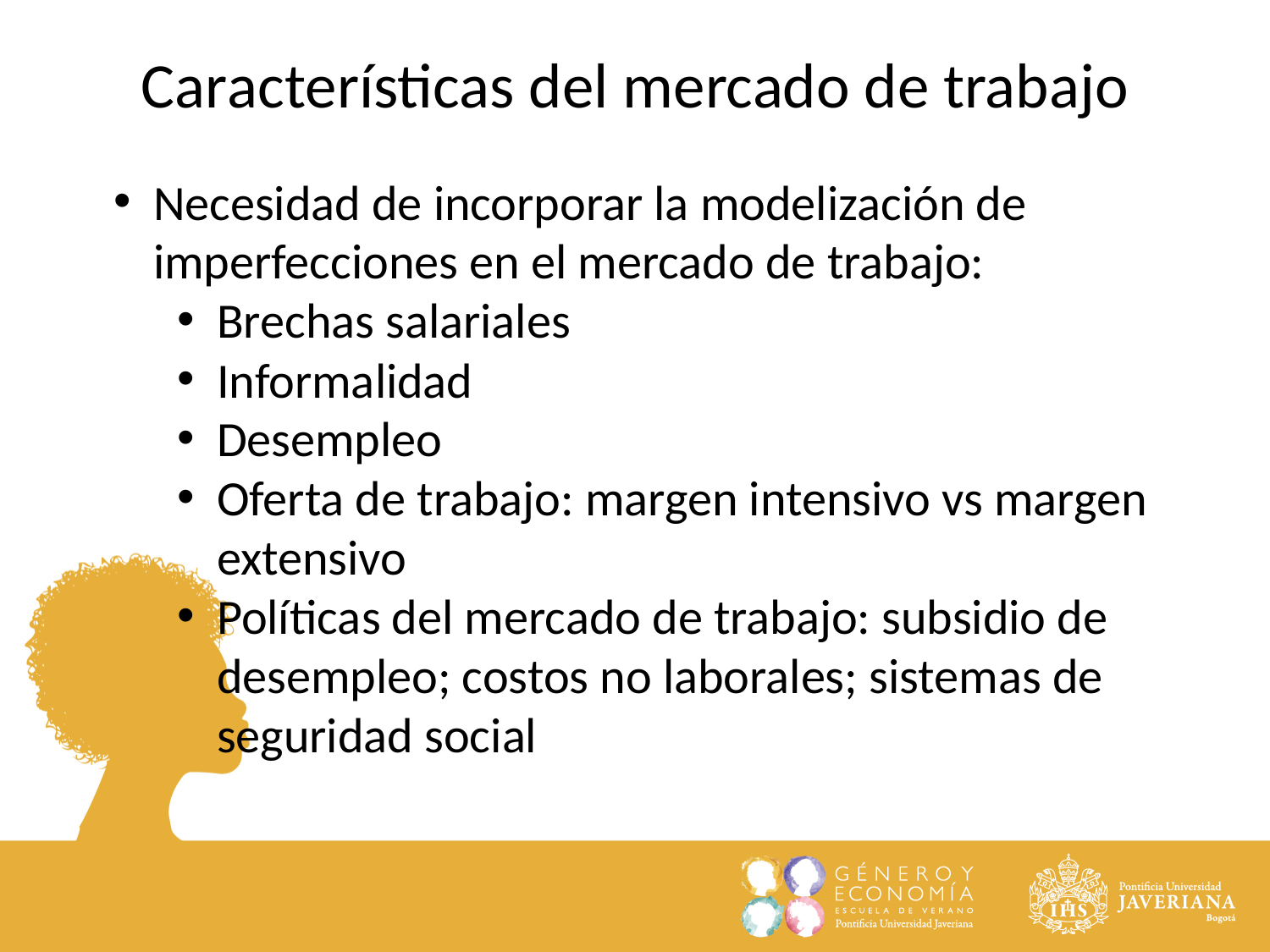

Características del mercado de trabajo
Necesidad de incorporar la modelización de imperfecciones en el mercado de trabajo:
Brechas salariales
Informalidad
Desempleo
Oferta de trabajo: margen intensivo vs margen extensivo
Políticas del mercado de trabajo: subsidio de desempleo; costos no laborales; sistemas de seguridad social